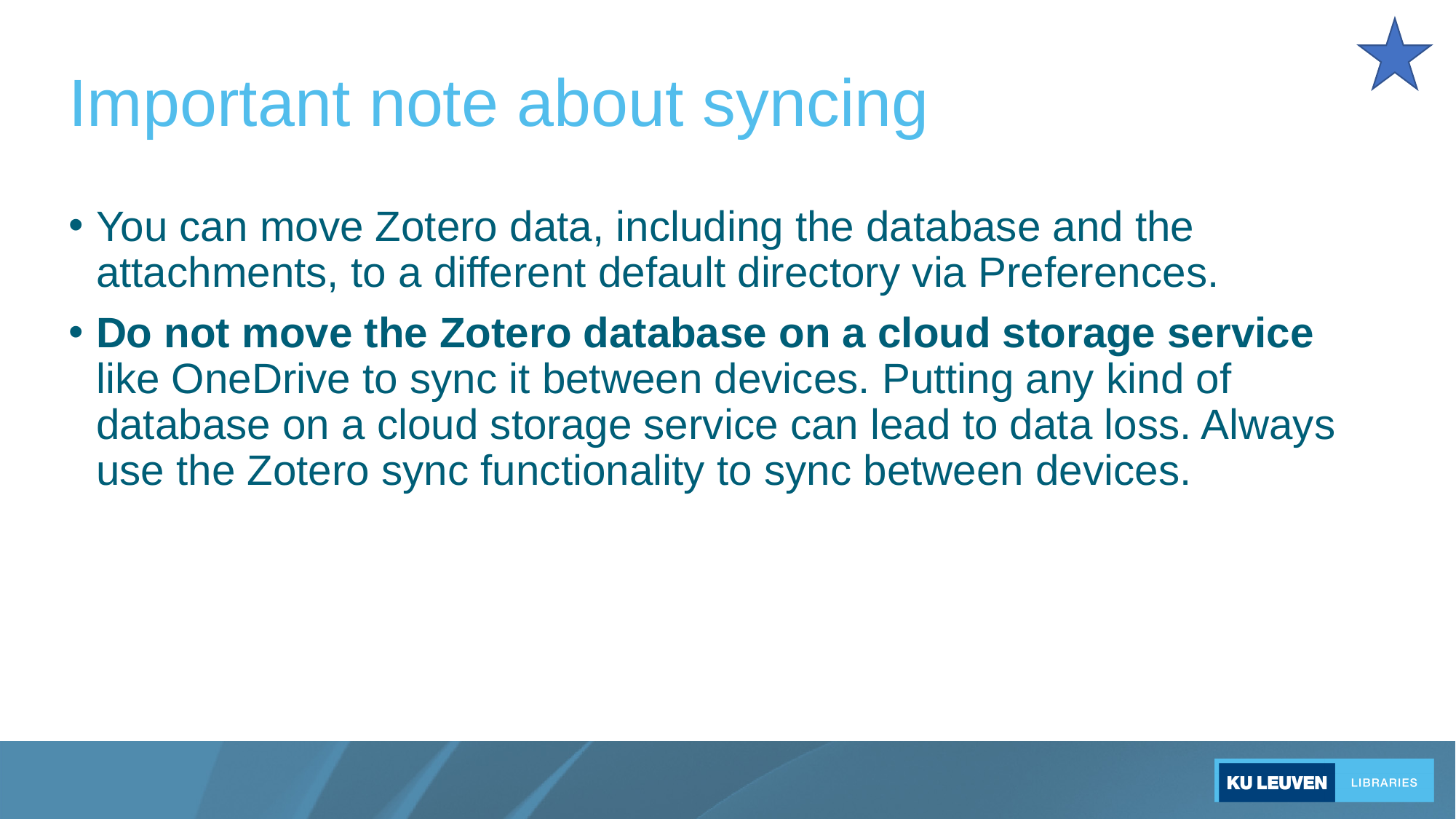

# Important note about syncing
You can move Zotero data, including the database and the attachments, to a different default directory via Preferences.
Do not move the Zotero database on a cloud storage service like OneDrive to sync it between devices. Putting any kind of database on a cloud storage service can lead to data loss. Always use the Zotero sync functionality to sync between devices.